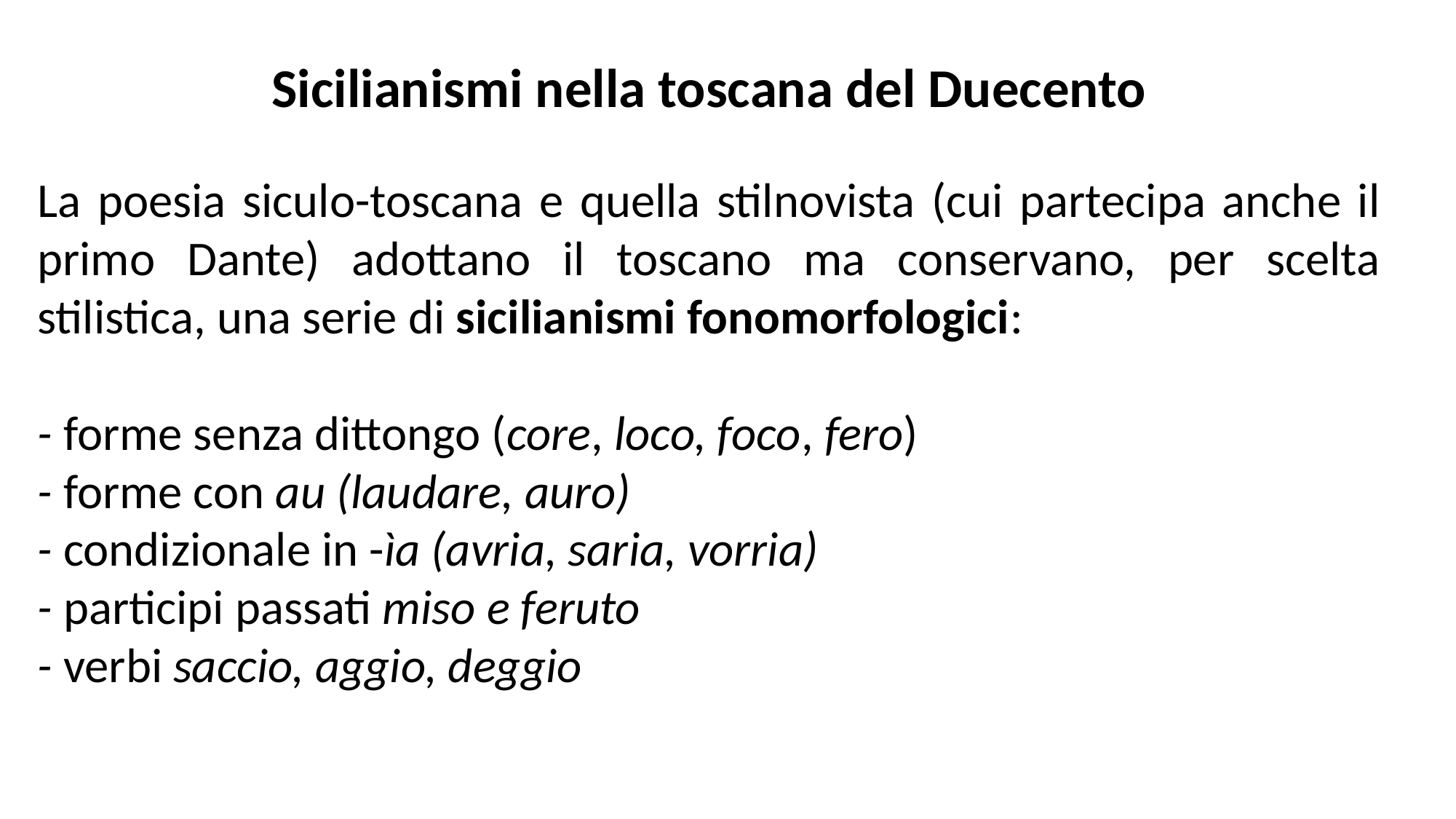

Sicilianismi nella toscana del Duecento
La poesia siculo-toscana e quella stilnovista (cui partecipa anche il primo Dante) adottano il toscano ma conservano, per scelta stilistica, una serie di sicilianismi fonomorfologici:

- forme senza dittongo (core, loco, foco, fero)
- forme con au (laudare, auro)
- condizionale in -ìa (avria, saria, vorria)
- participi passati miso e feruto
- verbi saccio, aggio, deggio